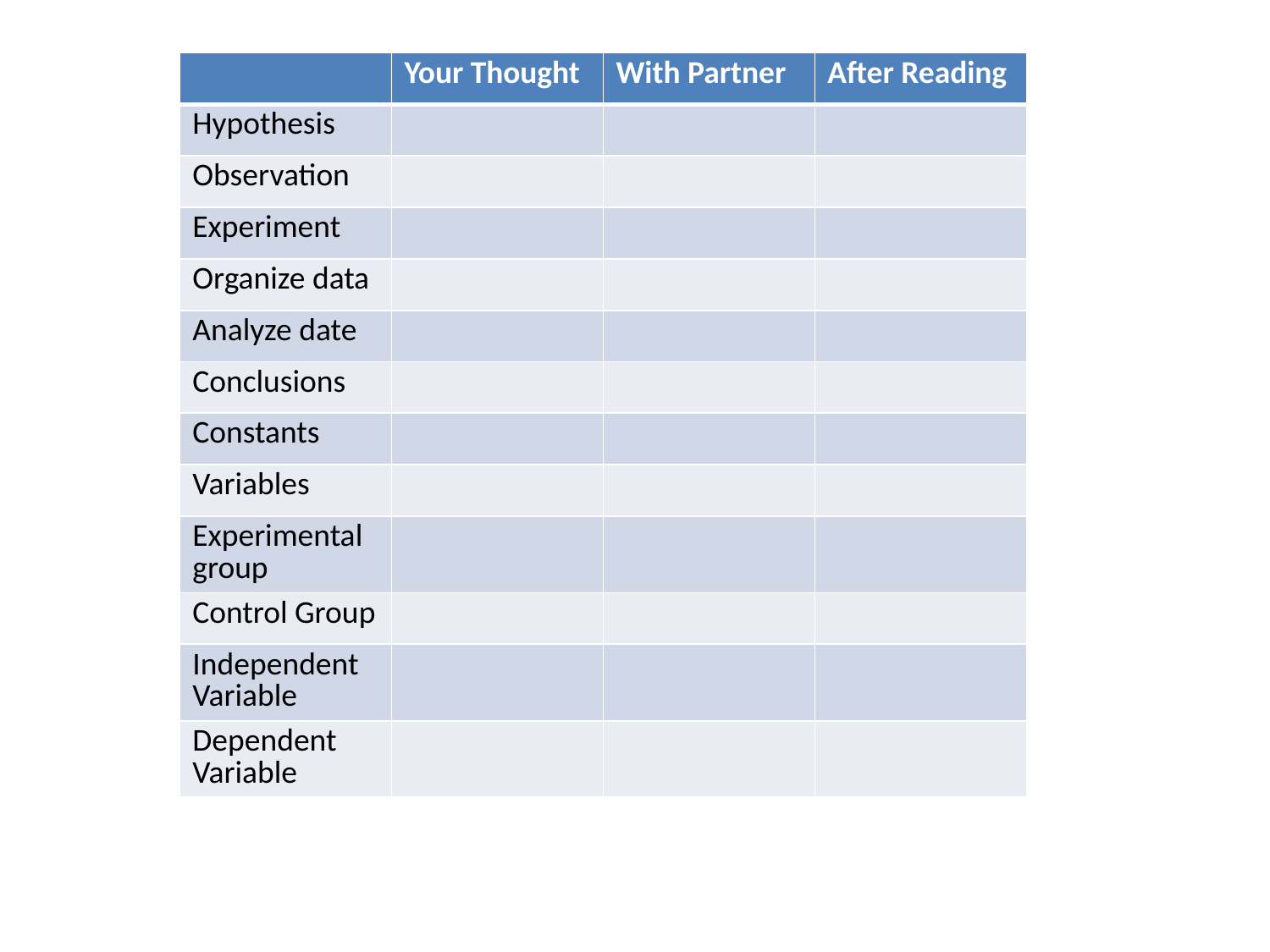

|  | Your Thought | With Partner | After Reading |
| --- | --- | --- | --- |
| Hypothesis |  |  |  |
| Observation |  |  |  |
| Experiment |  |  |  |
| Organize data |  |  |  |
| Analyze date |  |  |  |
| Conclusions |  |  |  |
| Constants |  |  |  |
| Variables |  |  |  |
| Experimental group |  |  |  |
| Control Group |  |  |  |
| Independent Variable |  |  |  |
| Dependent Variable |  |  |  |